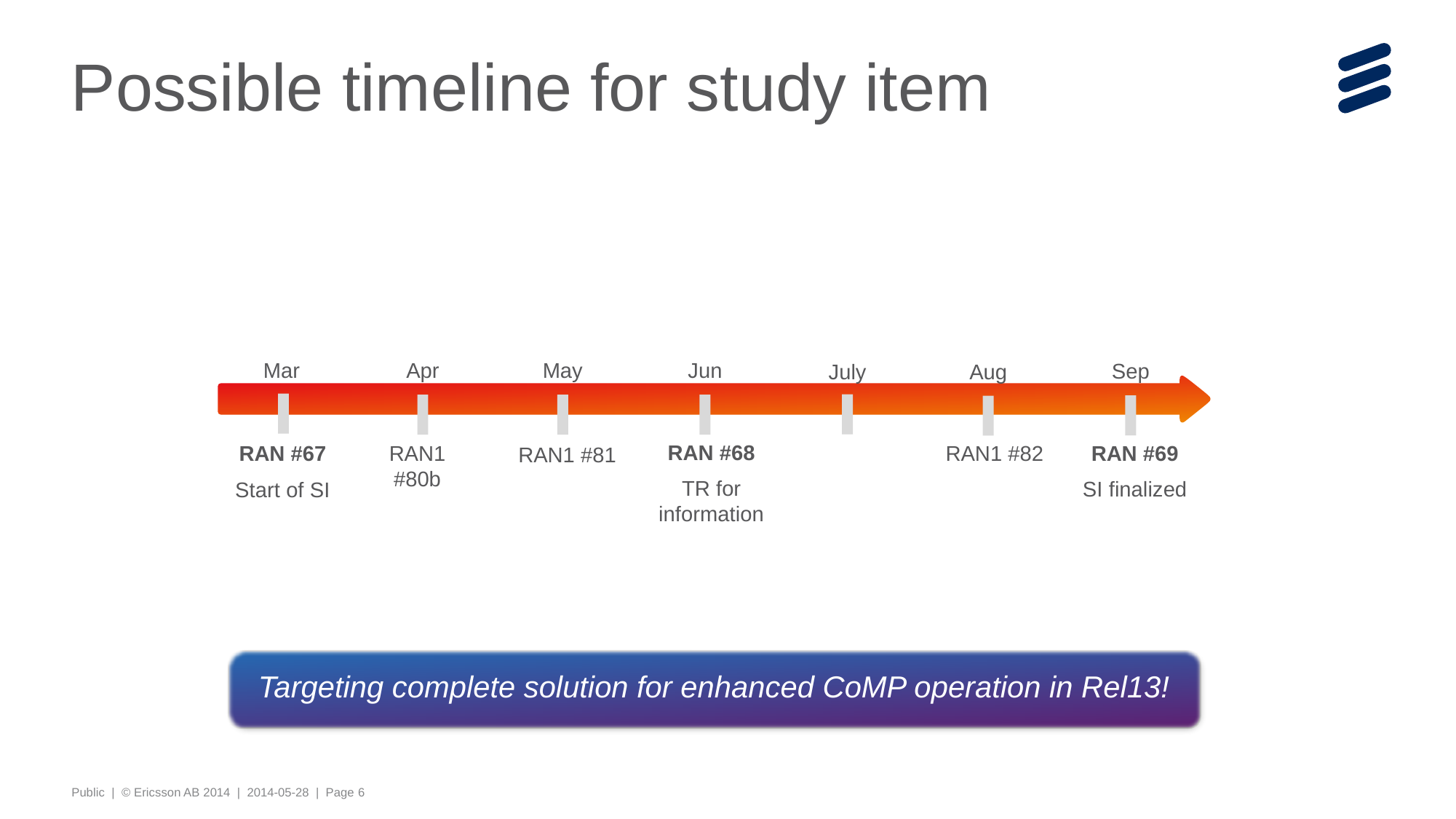

# Possible timeline for study item
May
Mar
Apr
Jun
Sep
Aug
July

RAN #68
TR for information
RAN #69
SI finalized
RAN #67
Start of SI
RAN1 #80b
RAN1 #82
RAN1 #81

Targeting complete solution for enhanced CoMP operation in Rel13!